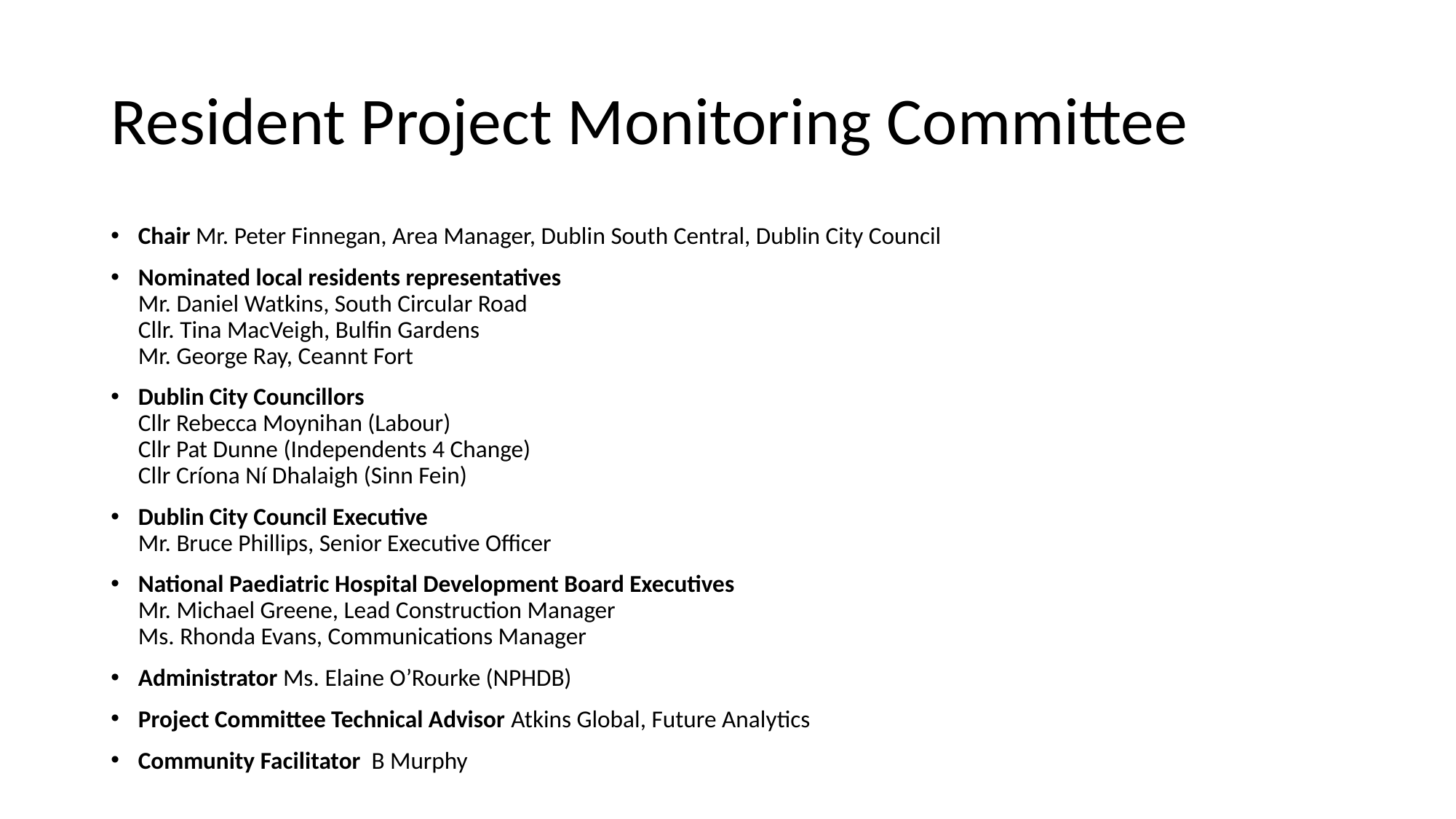

# Resident Project Monitoring Committee
Chair Mr. Peter Finnegan, Area Manager, Dublin South Central, Dublin City Council
Nominated local residents representatives
Mr. Daniel Watkins, South Circular Road
Cllr. Tina MacVeigh, Bulfin Gardens
Mr. George Ray, Ceannt Fort
Dublin City Councillors
Cllr Rebecca Moynihan (Labour)
Cllr Pat Dunne (Independents 4 Change)
Cllr Críona Ní Dhalaigh (Sinn Fein)
Dublin City Council Executive
Mr. Bruce Phillips, Senior Executive Officer
National Paediatric Hospital Development Board Executives
Mr. Michael Greene, Lead Construction Manager
Ms. Rhonda Evans, Communications Manager
Administrator Ms. Elaine O’Rourke (NPHDB)
Project Committee Technical Advisor Atkins Global, Future Analytics
Community Facilitator  B Murphy